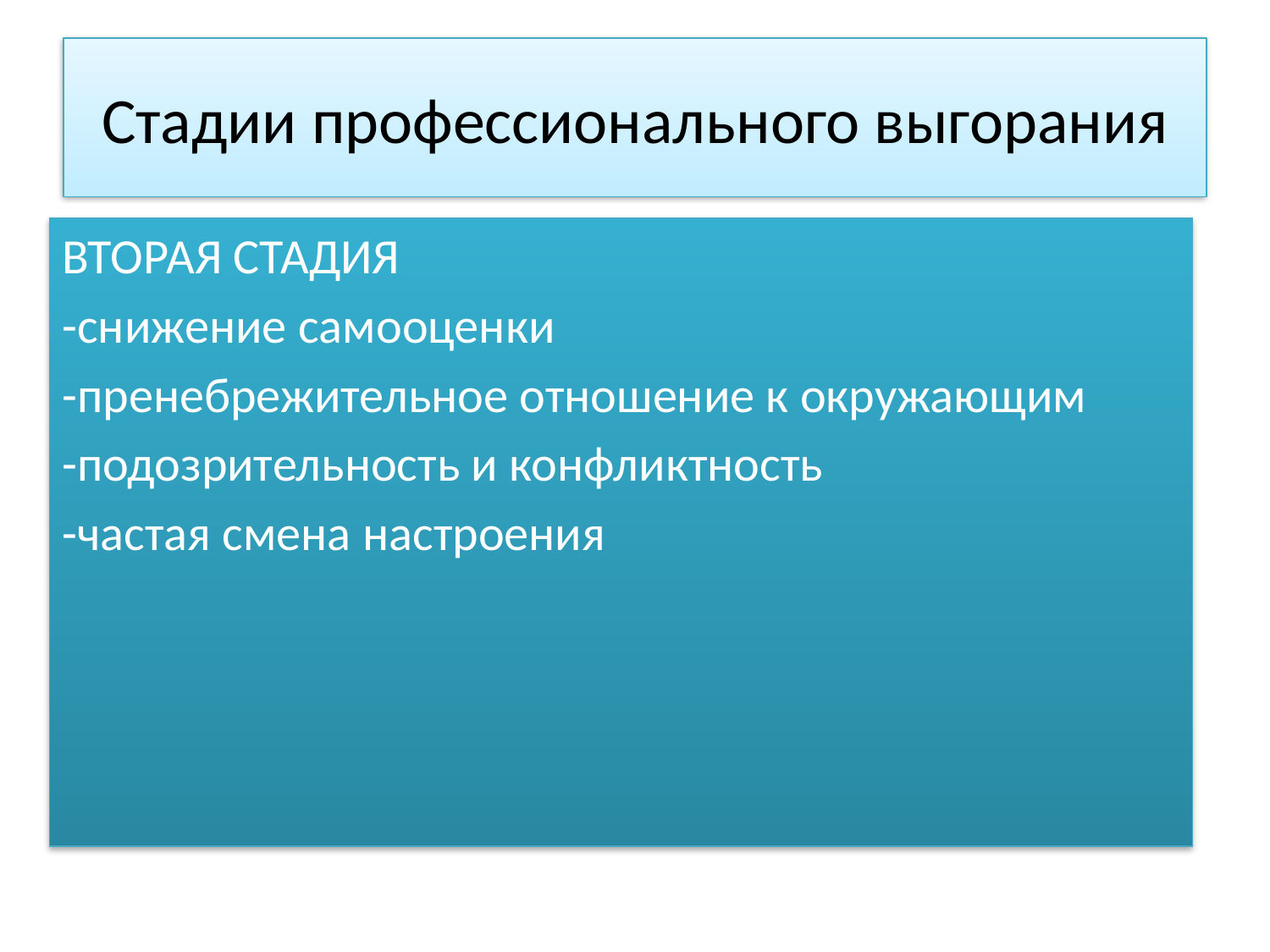

# Стадии профессионального выгорания
ВТОРАЯ СТАДИЯ
-снижение самооценки
-пренебрежительное отношение к окружающим
-подозрительность и конфликтность
-частая смена настроения